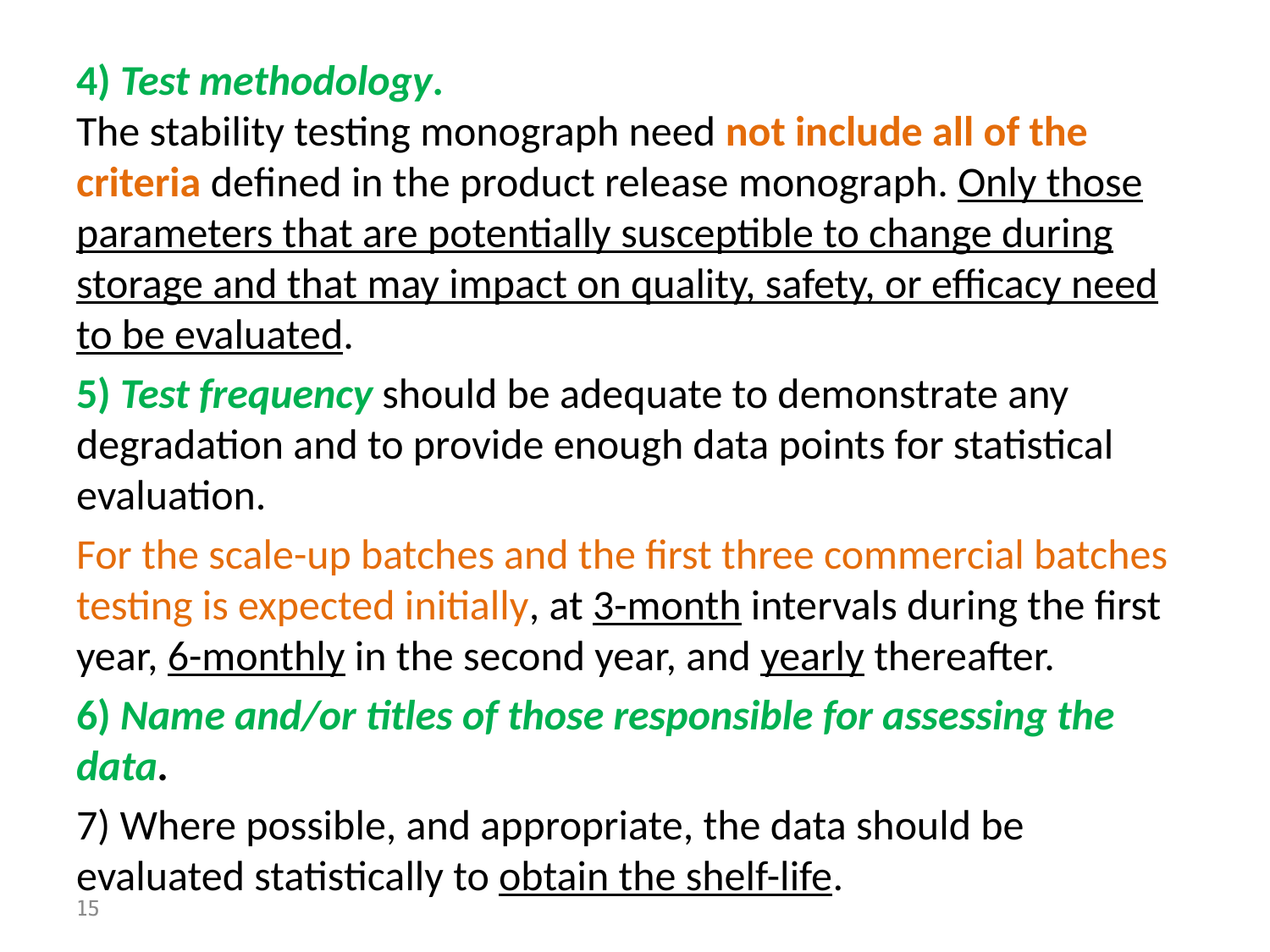

4) Test methodology.
The stability testing monograph need not include all of the criteria defined in the product release monograph. Only those parameters that are potentially susceptible to change during storage and that may impact on quality, safety, or efficacy need to be evaluated.
5) Test frequency should be adequate to demonstrate any degradation and to provide enough data points for statistical evaluation.
For the scale-up batches and the first three commercial batches testing is expected initially, at 3-month intervals during the first year, 6-monthly in the second year, and yearly thereafter.
6) Name and/or titles of those responsible for assessing the data.
7) Where possible, and appropriate, the data should be evaluated statistically to obtain the shelf-life.

15